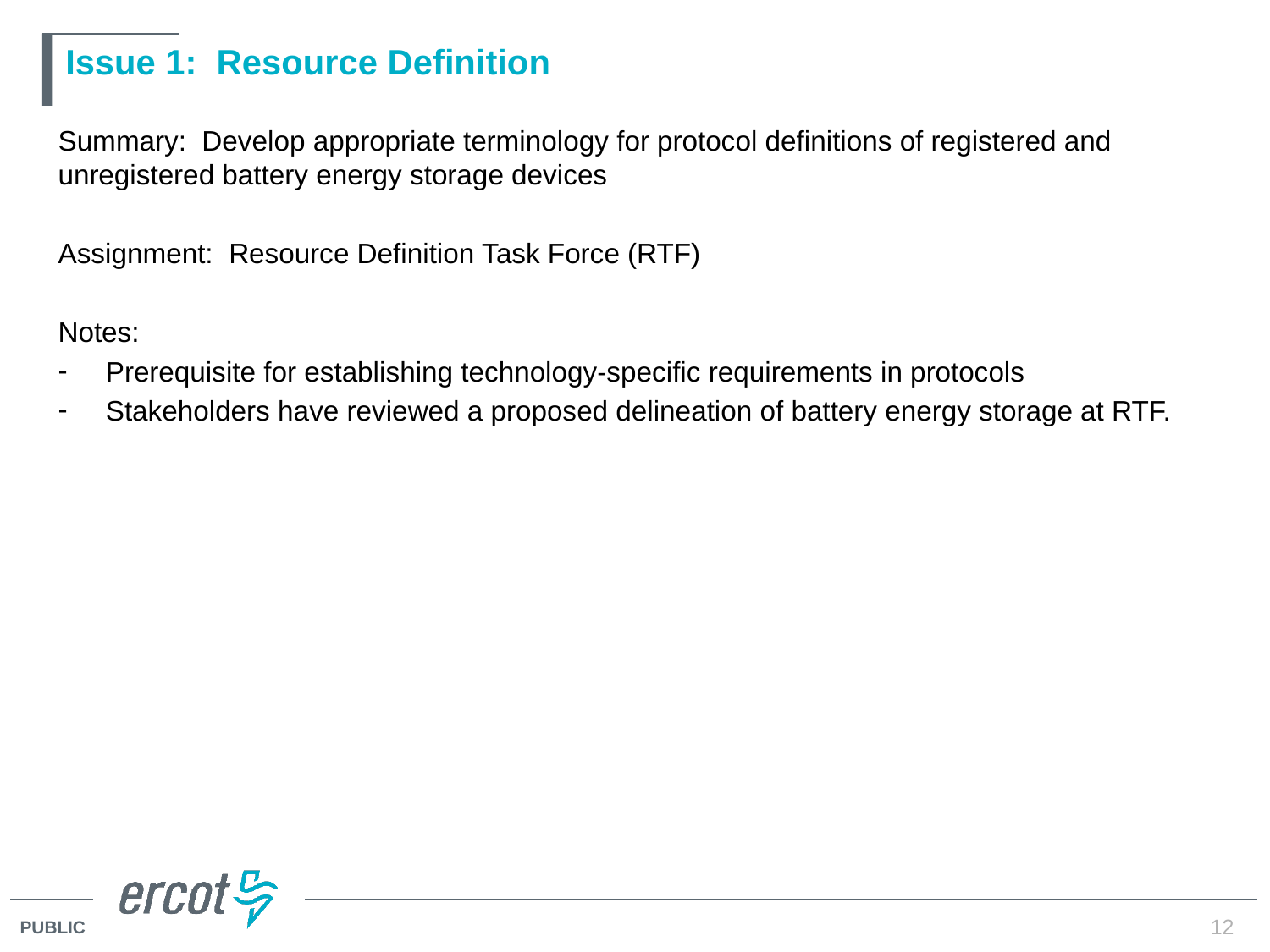

# Issue 1:  Resource Definition
Summary:  Develop appropriate terminology for protocol definitions of registered and unregistered battery energy storage devices

Assignment:  Resource Definition Task Force (RTF)

Notes:
Prerequisite for establishing technology-specific requirements in protocols
Stakeholders have reviewed a proposed delineation of battery energy storage at RTF.

12